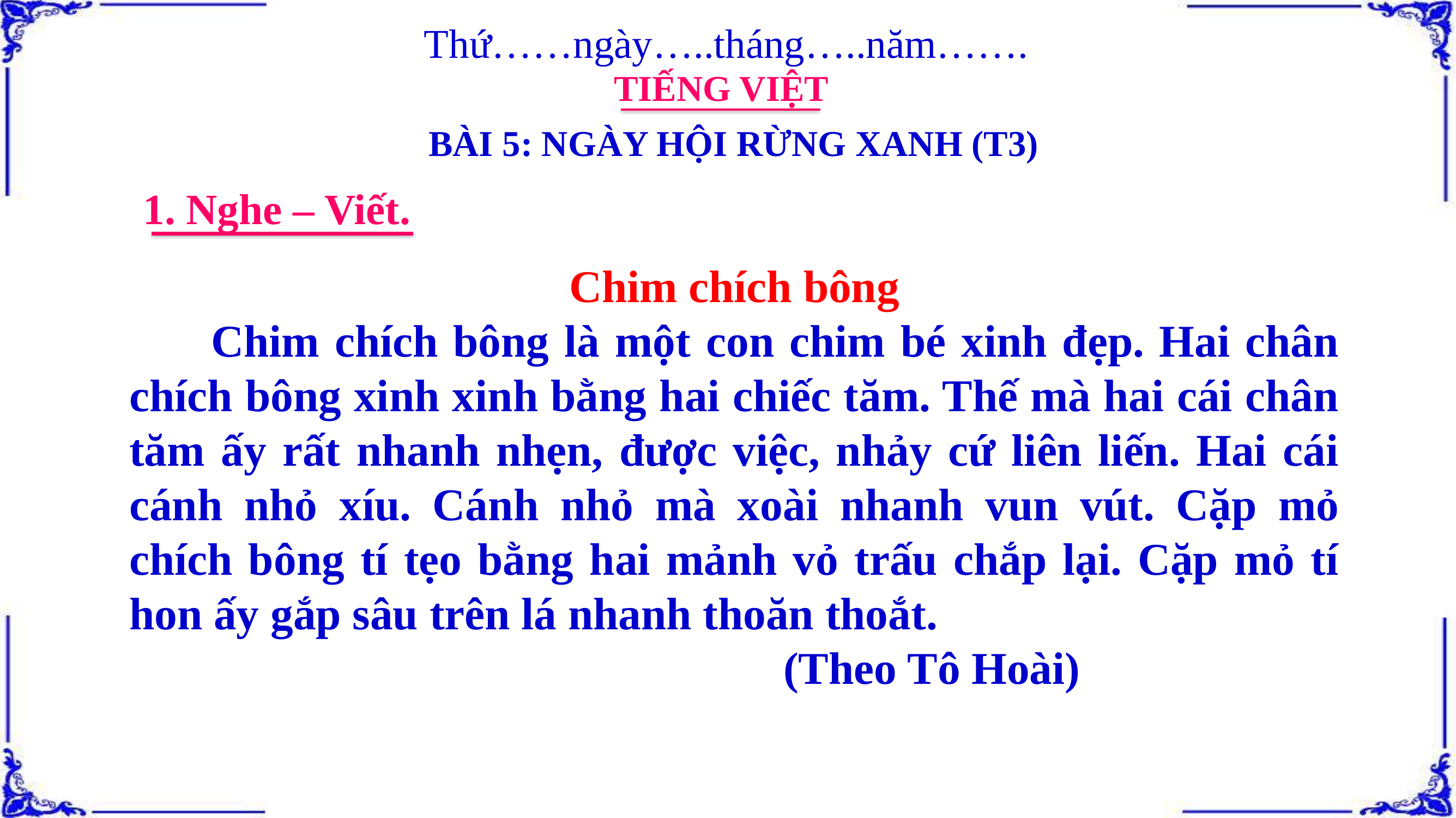

Thứ……ngày…..tháng…..năm…….
TIẾNG VIỆT
BÀI 5: NGÀY HỘI RỪNG XANH (T3)
1. Nghe – Viết.
Chim chích bông
	Chim chích bông là một con chim bé xinh đẹp. Hai chân chích bông xinh xinh bằng hai chiếc tăm. Thế mà hai cái chân tăm ấy rất nhanh nhẹn, được việc, nhảy cứ liên liến. Hai cái cánh nhỏ xíu. Cánh nhỏ mà xoài nhanh vun vút. Cặp mỏ chích bông tí tẹo bằng hai mảnh vỏ trấu chắp lại. Cặp mỏ tí hon ấy gắp sâu trên lá nhanh thoăn thoắt.
								(Theo Tô Hoài)